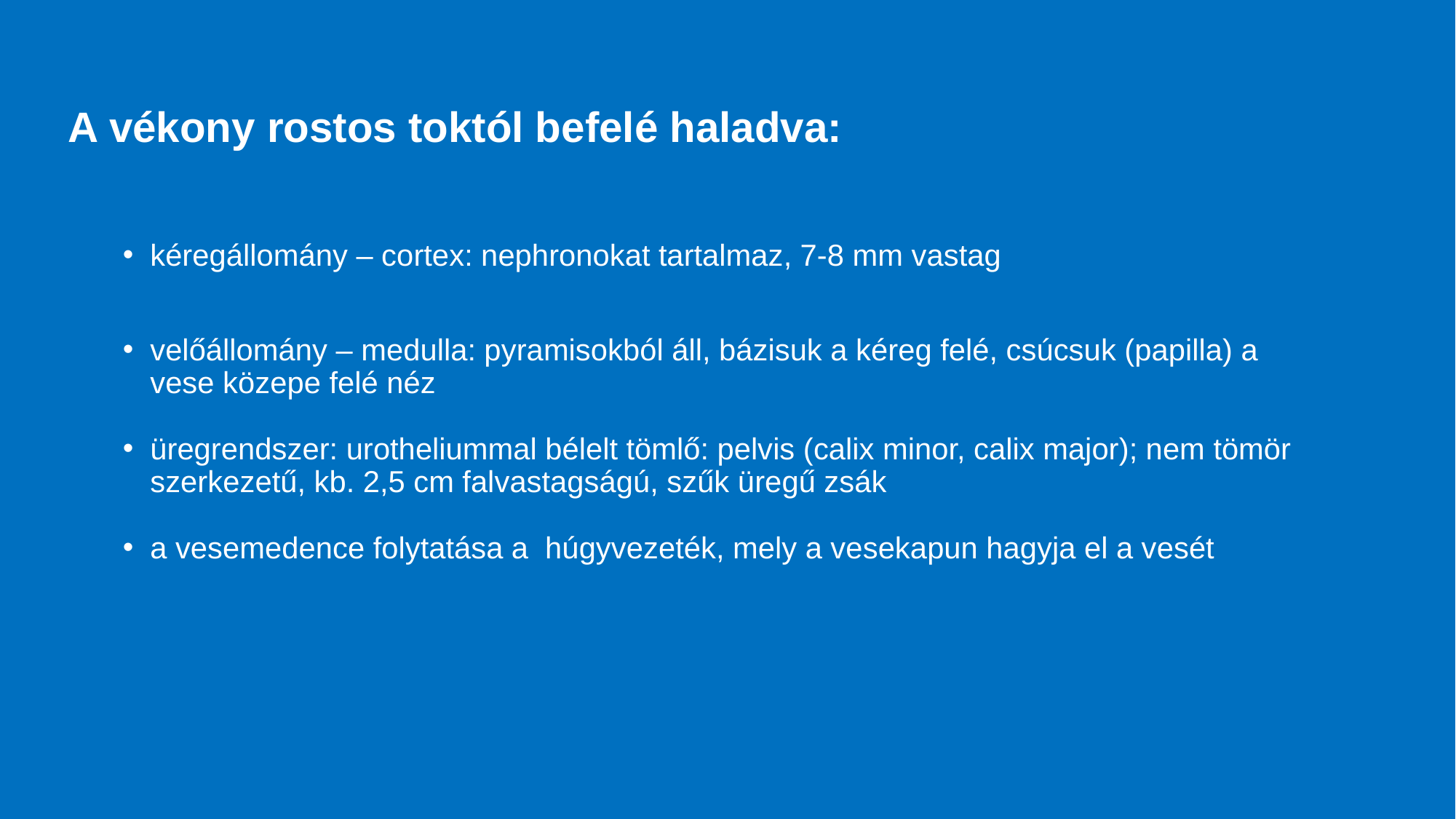

A vékony rostos toktól befelé haladva:

kéregállomány – cortex: nephronokat tartalmaz, 7-8 mm vastag

velőállomány – medulla: pyramisokból áll, bázisuk a kéreg felé, csúcsuk (papilla) a vese közepe felé néz

üregrendszer: urotheliummal bélelt tömlő: pelvis (calix minor, calix major); nem tömör szerkezetű, kb. 2,5 cm falvastagságú, szűk üregű zsák

a vesemedence folytatása a  húgyvezeték, mely a vesekapun hagyja el a vesét